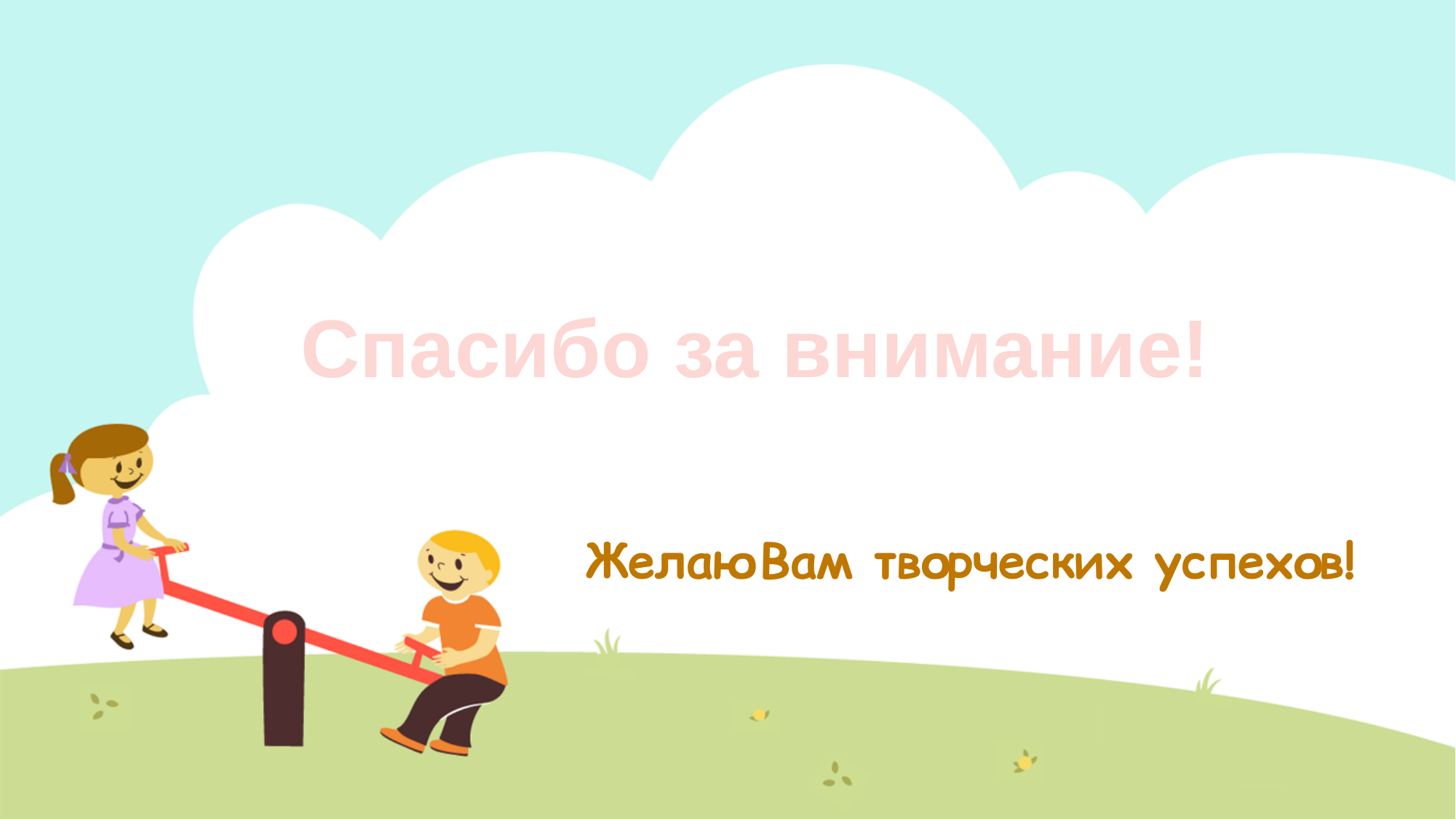

Спасибо за внимание!
Желаю Вам творческих успехов!